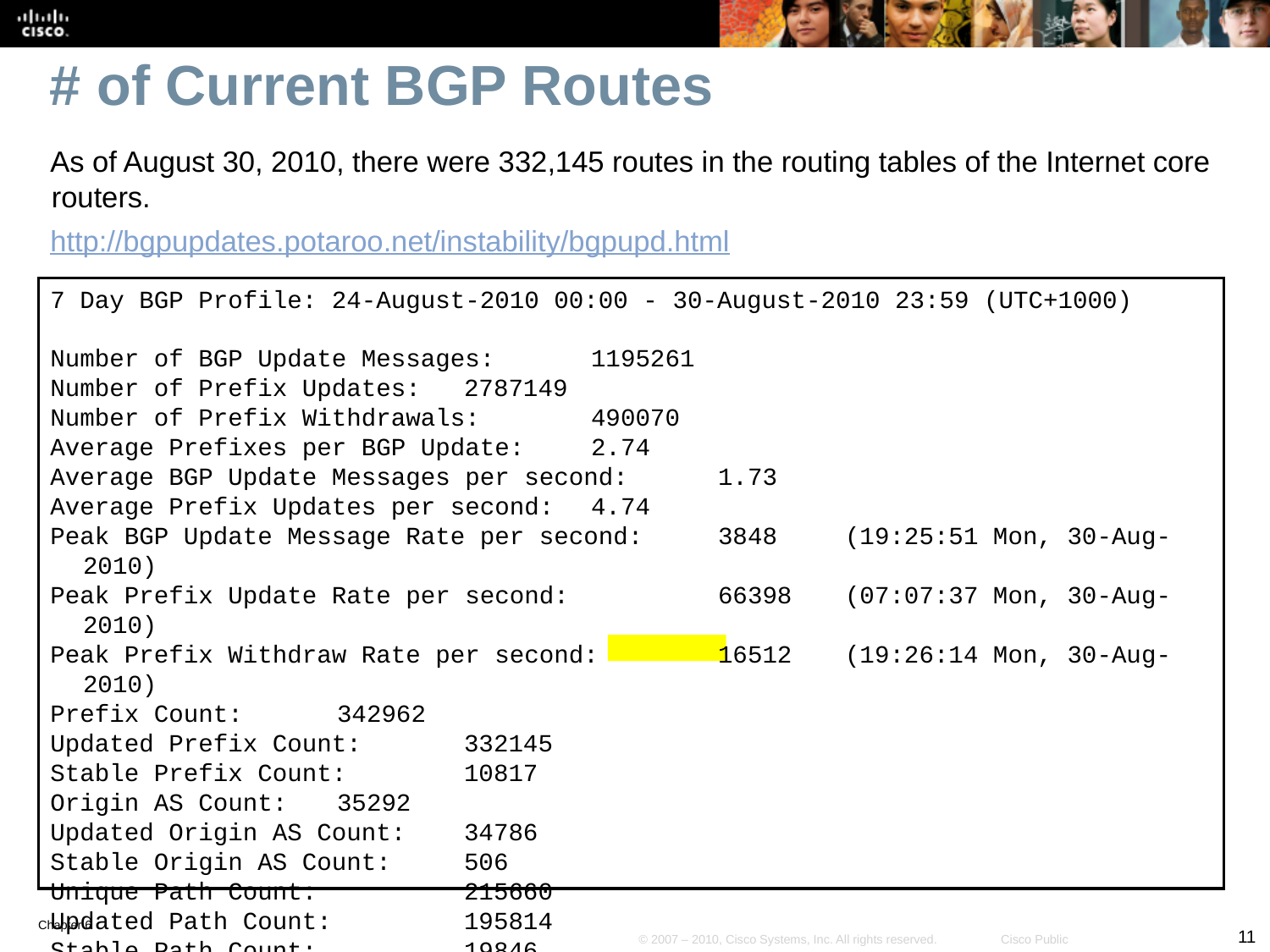

# # of Current BGP Routes
As of August 30, 2010, there were 332,145 routes in the routing tables of the Internet core routers.
http://bgpupdates.potaroo.net/instability/bgpupd.html
7 Day BGP Profile: 24-August-2010 00:00 - 30-August-2010 23:59 (UTC+1000)

Number of BGP Update Messages:	1195261
Number of Prefix Updates:	2787149
Number of Prefix Withdrawals:	490070
Average Prefixes per BGP Update:	2.74
Average BGP Update Messages per second:	1.73
Average Prefix Updates per second:	4.74
Peak BGP Update Message Rate per second:	3848	(19:25:51 Mon, 30-Aug-2010)
Peak Prefix Update Rate per second:  	66398	(07:07:37 Mon, 30-Aug-2010)
Peak Prefix Withdraw Rate per second:  	16512	(19:26:14 Mon, 30-Aug-2010)
Prefix Count:  	342962
Updated Prefix Count: 	332145
Stable Prefix Count:	10817
Origin AS Count:  	35292
Updated Origin AS Count:  	34786
Stable Origin AS Count:  	506
Unique Path Count:  	215660
Updated Path Count:  	195814
Stable Path Count:  	19846